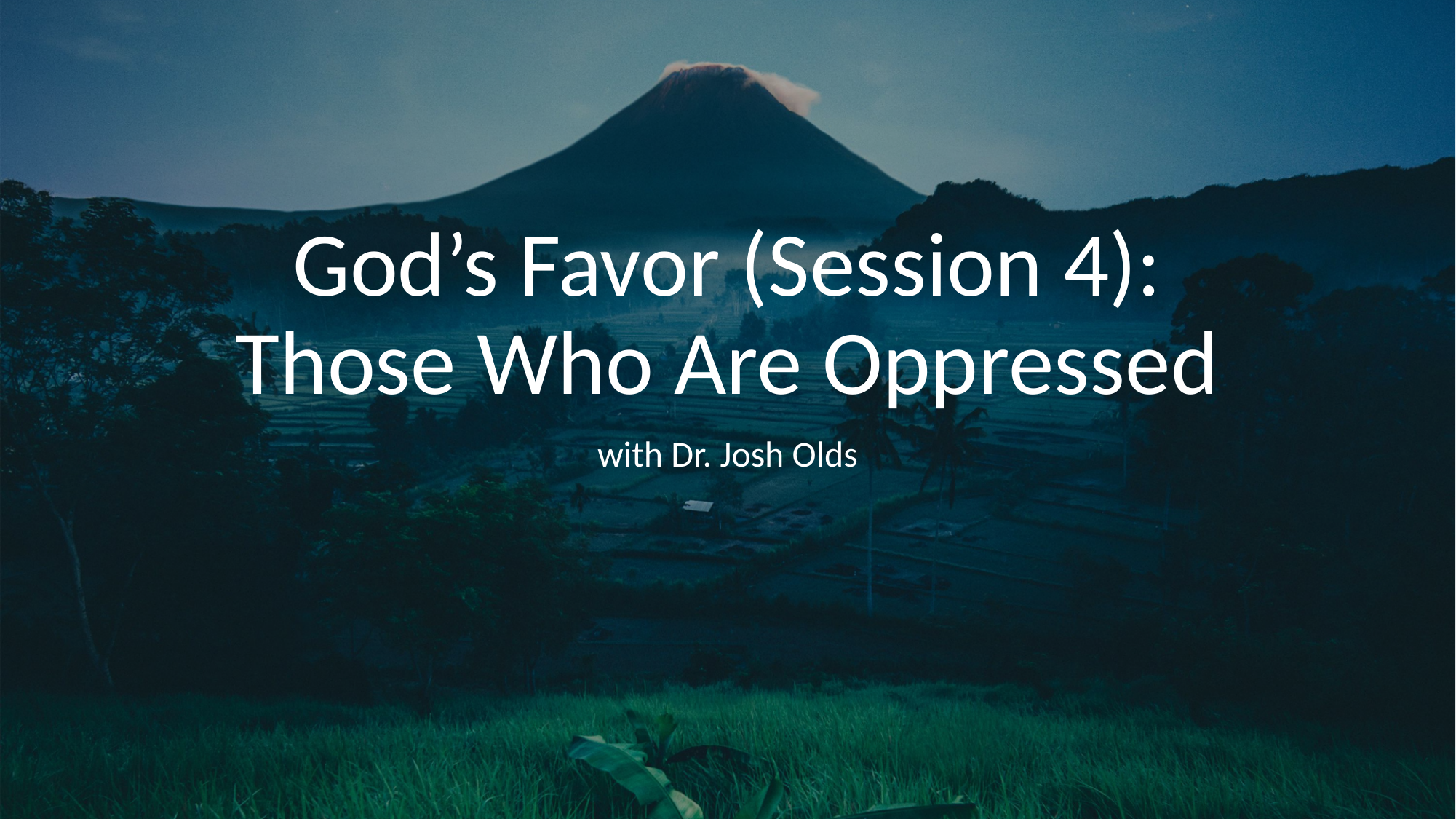

# God’s Favor (Session 4): Those Who Are Oppressed
with Dr. Josh Olds